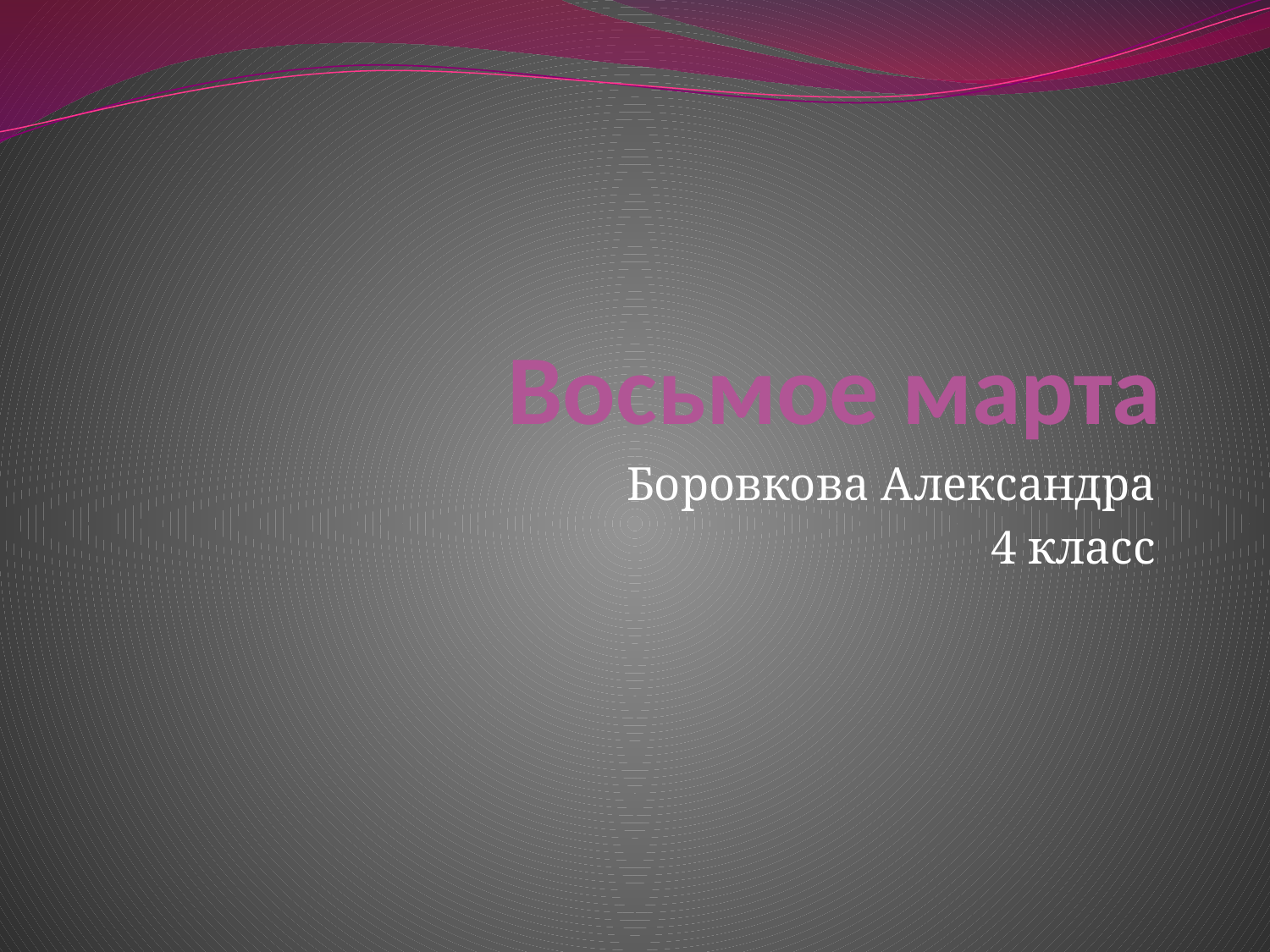

# Восьмое марта
Боровкова Александра
4 класс